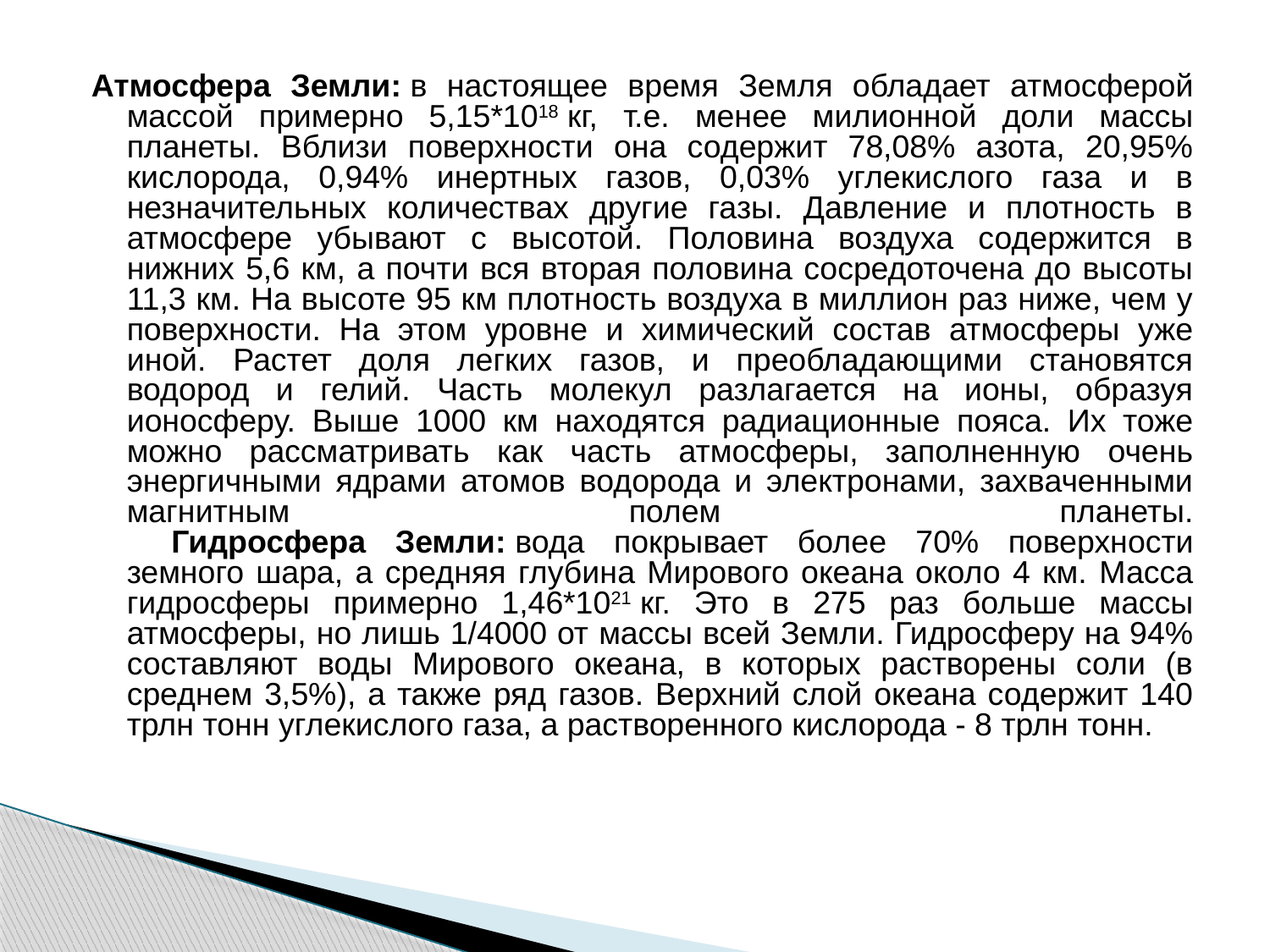

Атмосфера Земли: в настоящее время Земля обладает атмосферой массой примерно 5,15*1018 кг, т.е. менее милионной доли массы планеты. Вблизи поверхности она содержит 78,08% азота, 20,95% кислорода, 0,94% инертных газов, 0,03% углекислого газа и в незначительных количествах другие газы. Давление и плотность в атмосфере убывают с высотой. Половина воздуха содержится в нижних 5,6 км, а почти вся вторая половина сосредоточена до высоты 11,3 км. На высоте 95 км плотность воздуха в миллион раз ниже, чем у поверхности. На этом уровне и химический состав атмосферы уже иной. Растет доля легких газов, и преобладающими становятся водород и гелий. Часть молекул разлагается на ионы, образуя ионосферу. Выше 1000 км находятся радиационные пояса. Их тоже можно рассматривать как часть атмосферы, заполненную очень энергичными ядрами атомов водорода и электронами, захваченными магнитным полем планеты.
     Гидросфера Земли: вода покрывает более 70% поверхности земного шара, а средняя глубина Мирового океана около 4 км. Масса гидросферы примерно 1,46*1021 кг. Это в 275 раз больше массы атмосферы, но лишь 1/4000 от массы всей Земли. Гидросферу на 94% составляют воды Мирового океана, в которых растворены соли (в среднем 3,5%), а также ряд газов. Верхний слой океана содержит 140 трлн тонн углекислого газа, а растворенного кислорода - 8 трлн тонн.